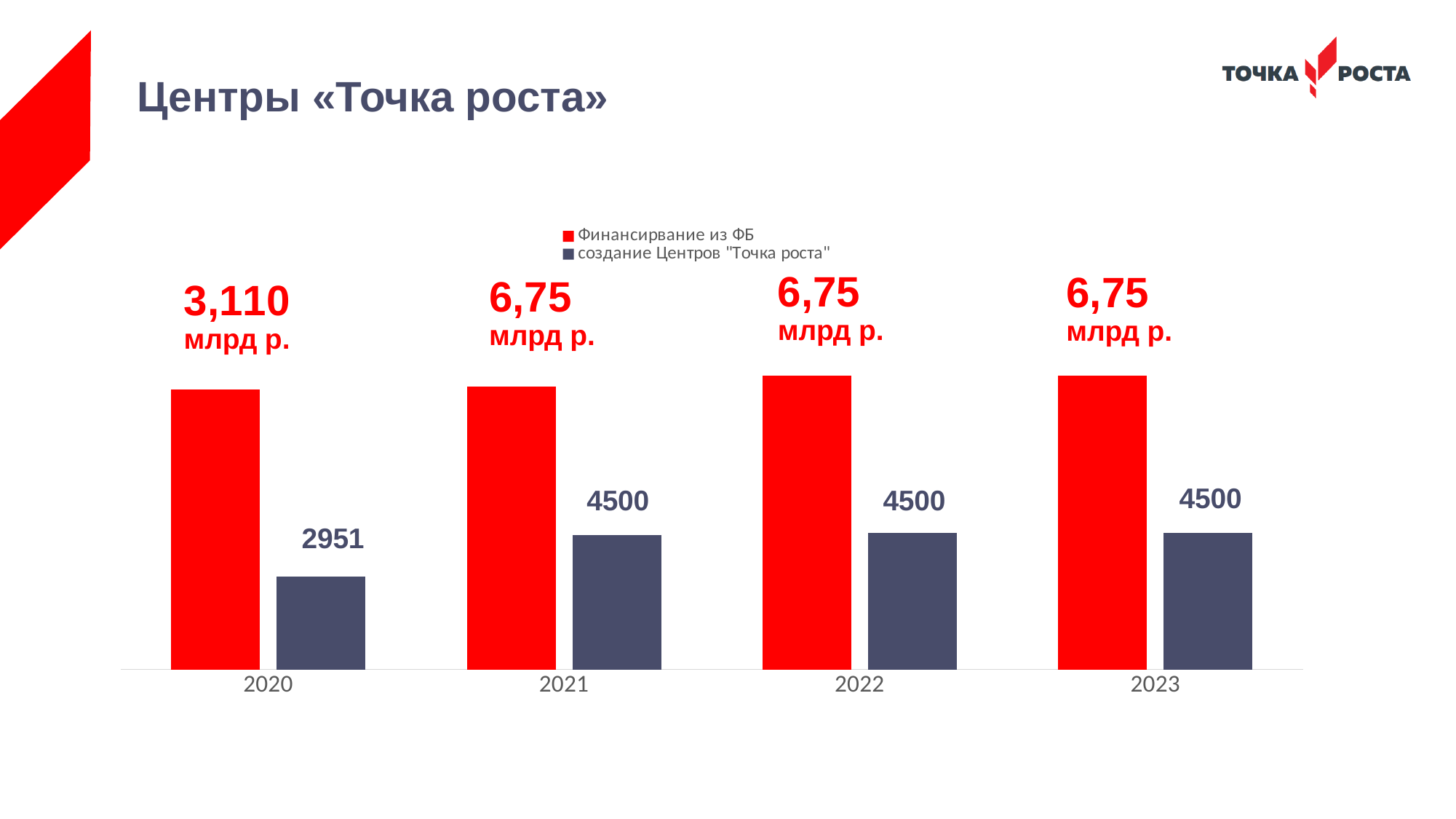

Центры «Точка роста»

### Chart

| Category | Финансирвание из ФБ | создание Центров "Точка роста" |
|---|---|---|
| 2020 | 6160.0 | 2049.0 |
| 2021 | 6220.0 | 2951.0 |
| 2022 | 6460.0 | 3000.0 |
| 2023 | 6460.0 | 3000.0 |
6,75
млрд р.
6,75
млрд р.
6,75
млрд р.
3,110
млрд р.
4500
4500
4500
2951